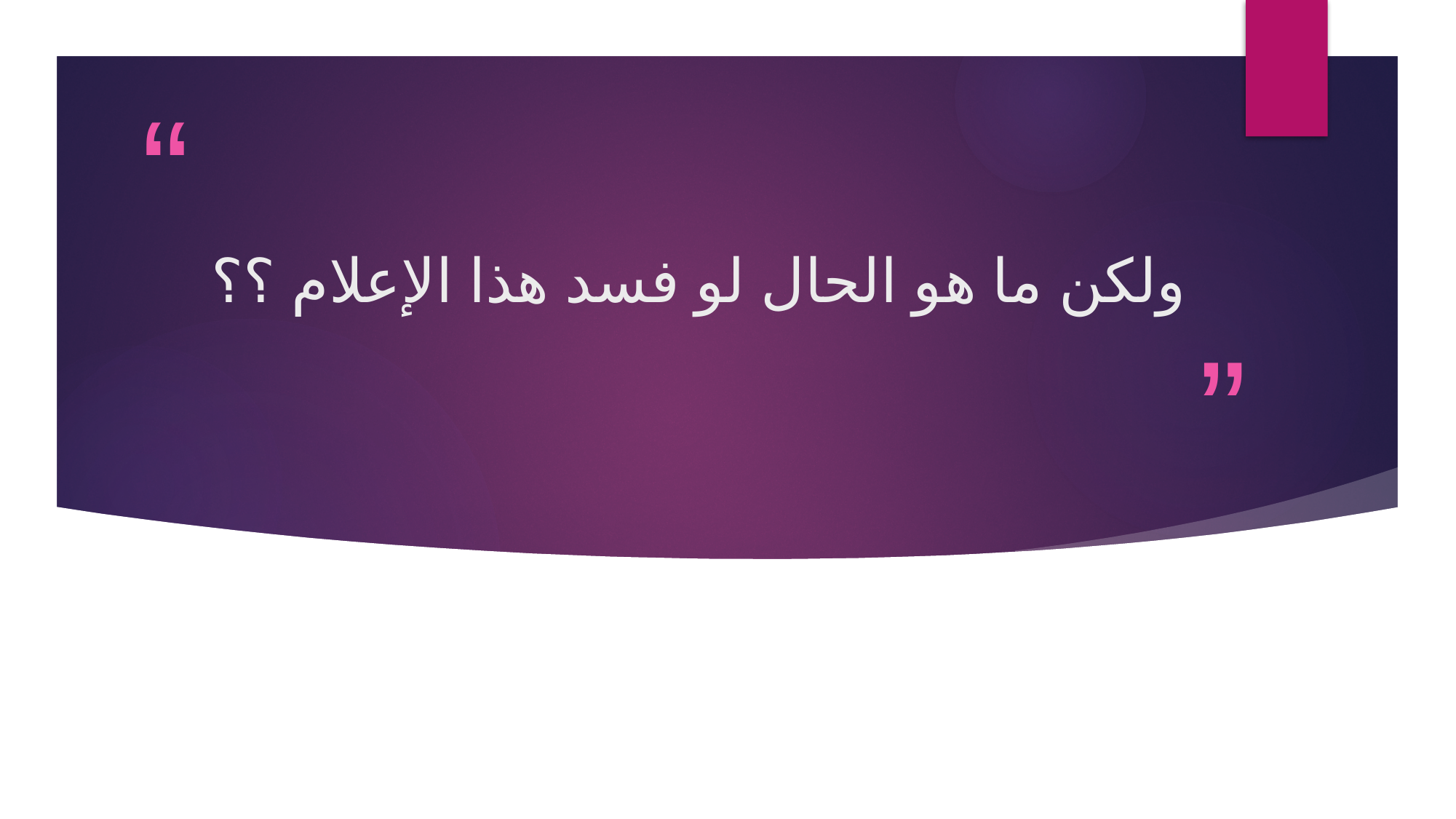

# ولكن ما هو الحال لو فسد هذا الإعلام ؟؟